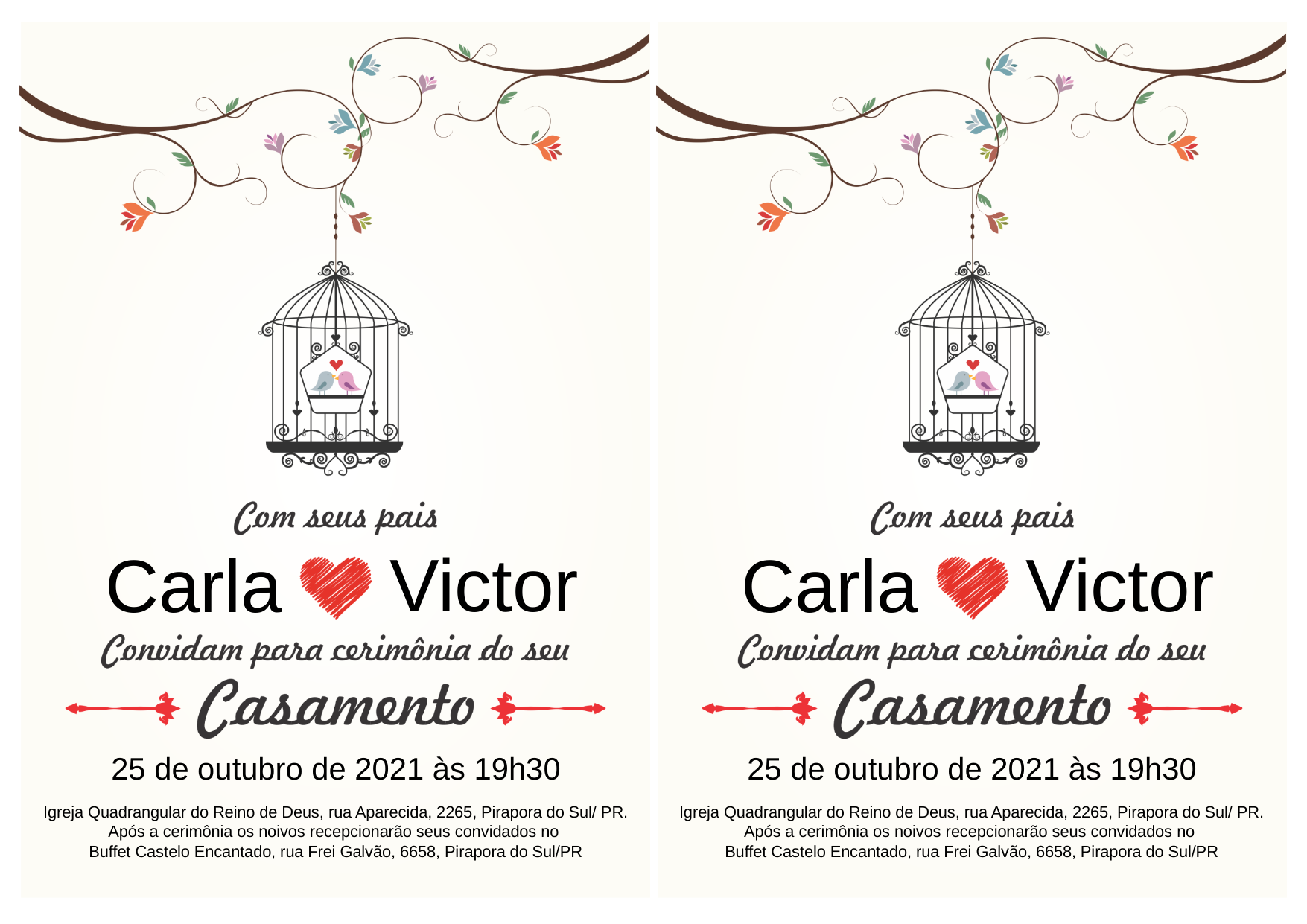

Victor
Victor
Carla
Carla
25 de outubro de 2021 às 19h30
25 de outubro de 2021 às 19h30
Igreja Quadrangular do Reino de Deus, rua Aparecida, 2265, Pirapora do Sul/ PR.
Após a cerimônia os noivos recepcionarão seus convidados no
Buffet Castelo Encantado, rua Frei Galvão, 6658, Pirapora do Sul/PR
Igreja Quadrangular do Reino de Deus, rua Aparecida, 2265, Pirapora do Sul/ PR.
Após a cerimônia os noivos recepcionarão seus convidados no
Buffet Castelo Encantado, rua Frei Galvão, 6658, Pirapora do Sul/PR